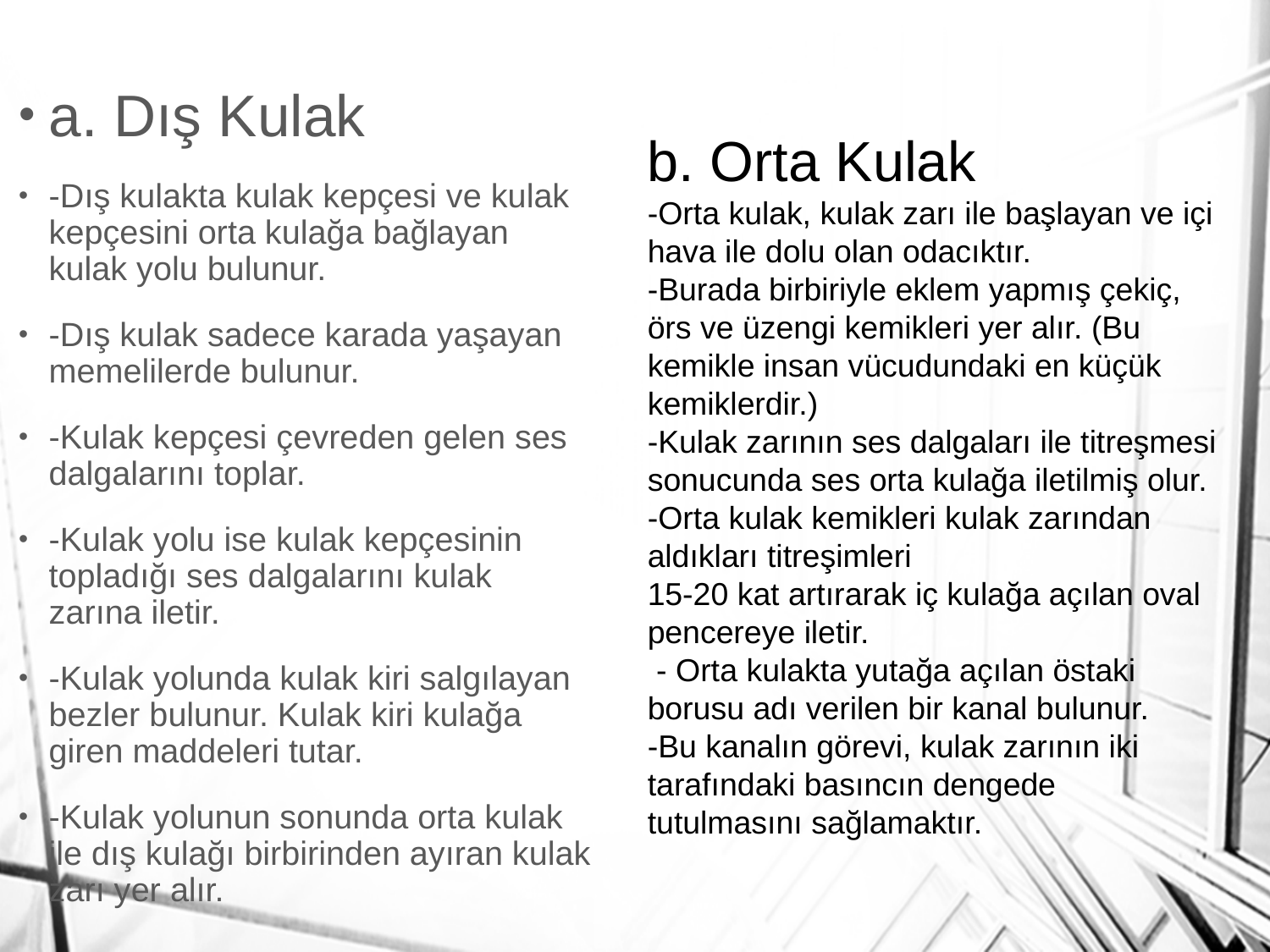

a. Dış Kulak
-Dış kulakta kulak kepçesi ve kulak kepçesini orta kulağa bağlayan kulak yolu bulunur.
-Dış kulak sadece karada yaşayan memelilerde bulunur.
-Kulak kepçesi çevreden gelen ses dalgalarını toplar.
-Kulak yolu ise kulak kepçesinin topladığı ses dalgalarını kulak zarına iletir.
-Kulak yolunda kulak kiri salgılayan bezler bulunur. Kulak kiri kulağa giren maddeleri tutar.
-Kulak yolunun sonunda orta kulak ile dış kulağı birbirinden ayıran kulak zarı yer alır.

b. Orta Kulak
-Orta kulak, kulak zarı ile başlayan ve içi hava ile dolu olan odacıktır.
-Burada birbiriyle eklem yapmış çekiç, örs ve üzengi kemikleri yer alır. (Bu kemikle insan vücudundaki en küçük kemiklerdir.)
-Kulak zarının ses dalgaları ile titreşmesi sonucunda ses orta kulağa iletilmiş olur.
-Orta kulak kemikleri kulak zarından aldıkları titreşimleri
15-20 kat artırarak iç kulağa açılan oval pencereye iletir.
 - Orta kulakta yutağa açılan östaki borusu adı verilen bir kanal bulunur.
-Bu kanalın görevi, kulak zarının iki tarafındaki basıncın dengede tutulmasını sağlamaktır.